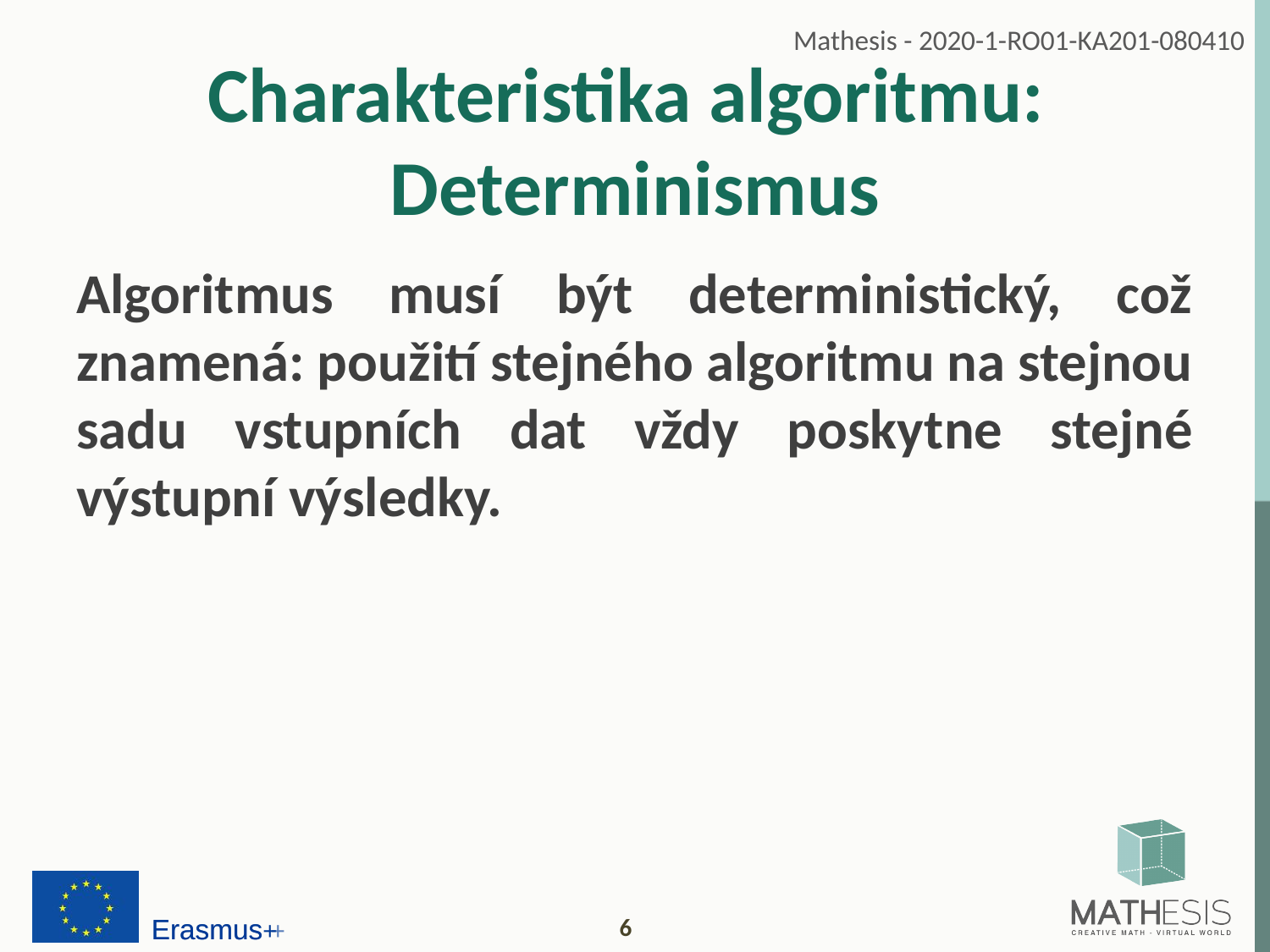

# Charakteristika algoritmu: Determinismus
Algoritmus musí být deterministický, což znamená: použití stejného algoritmu na stejnou sadu vstupních dat vždy poskytne stejné výstupní výsledky.